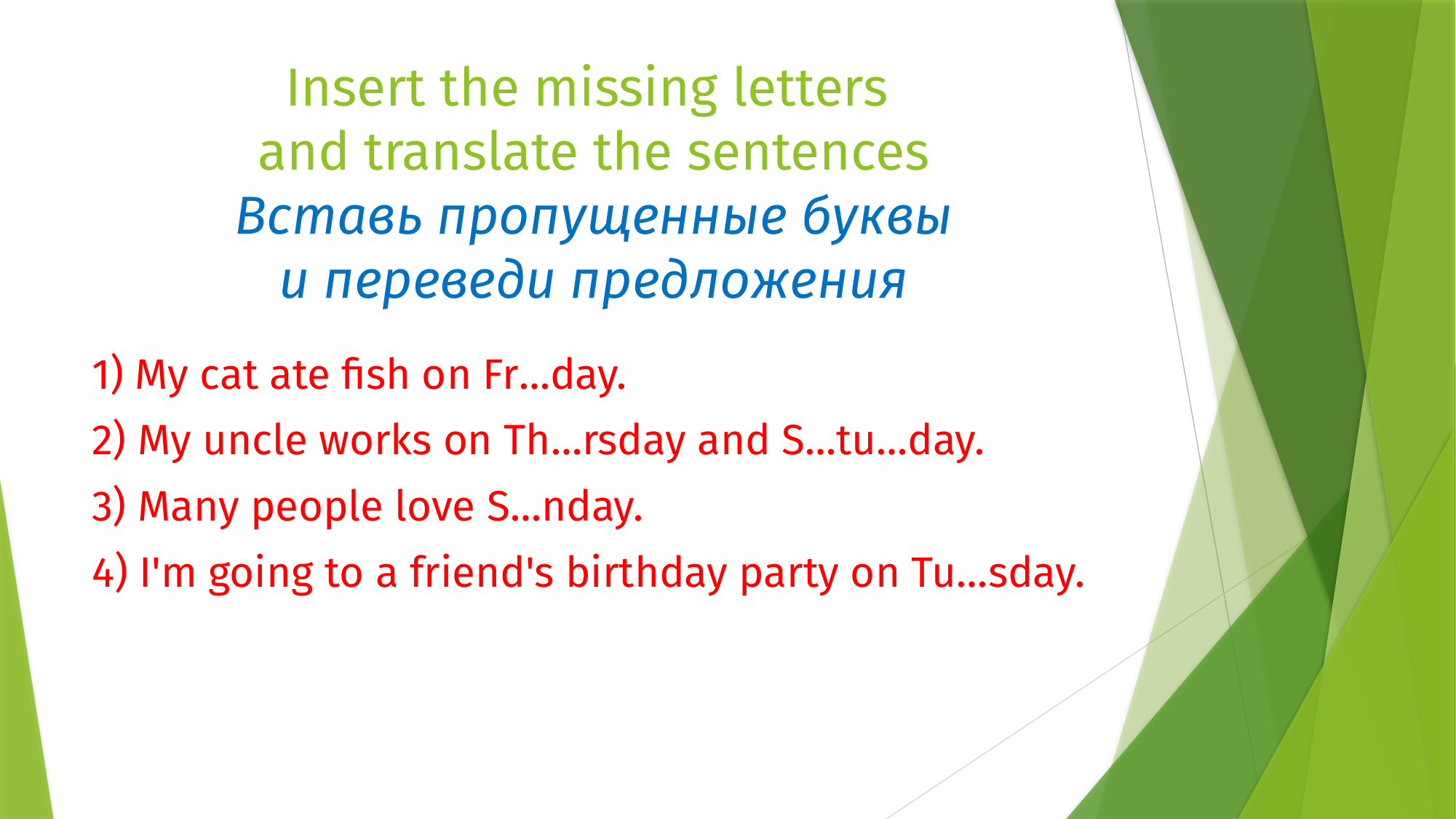

# Insert the missing letters and translate the sentences Вставь пропущенные буквы и переведи предложения
1) My cat ate fish on Fr…day.
2) My uncle works on Th…rsday and S…tu…day.
3) Many people love S…nday.
4) I'm going to a friend's birthday party on Tu…sday.